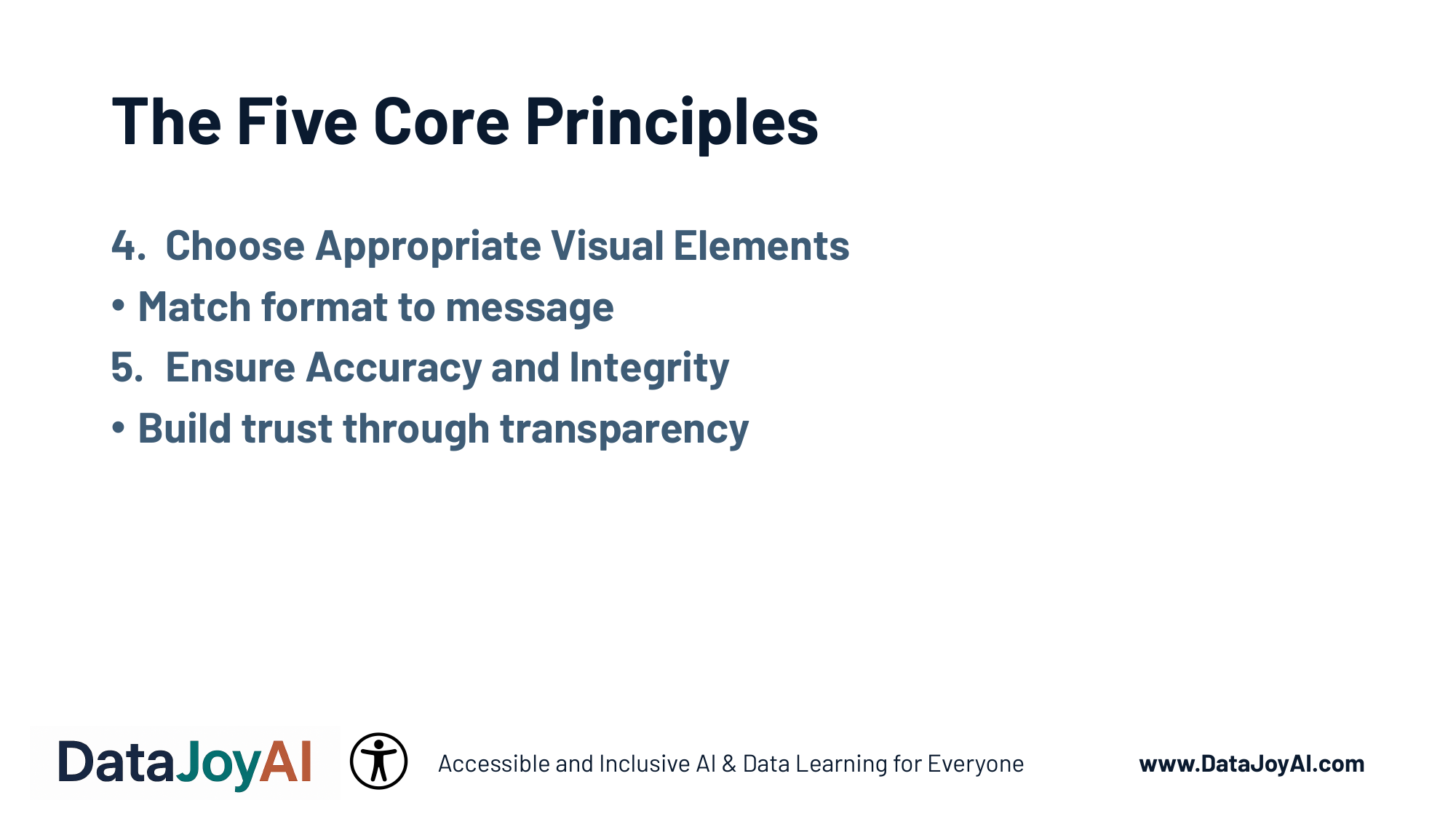

# The Five Core Principles
Choose Appropriate Visual Elements
Match format to message
Ensure Accuracy and Integrity
Build trust through transparency